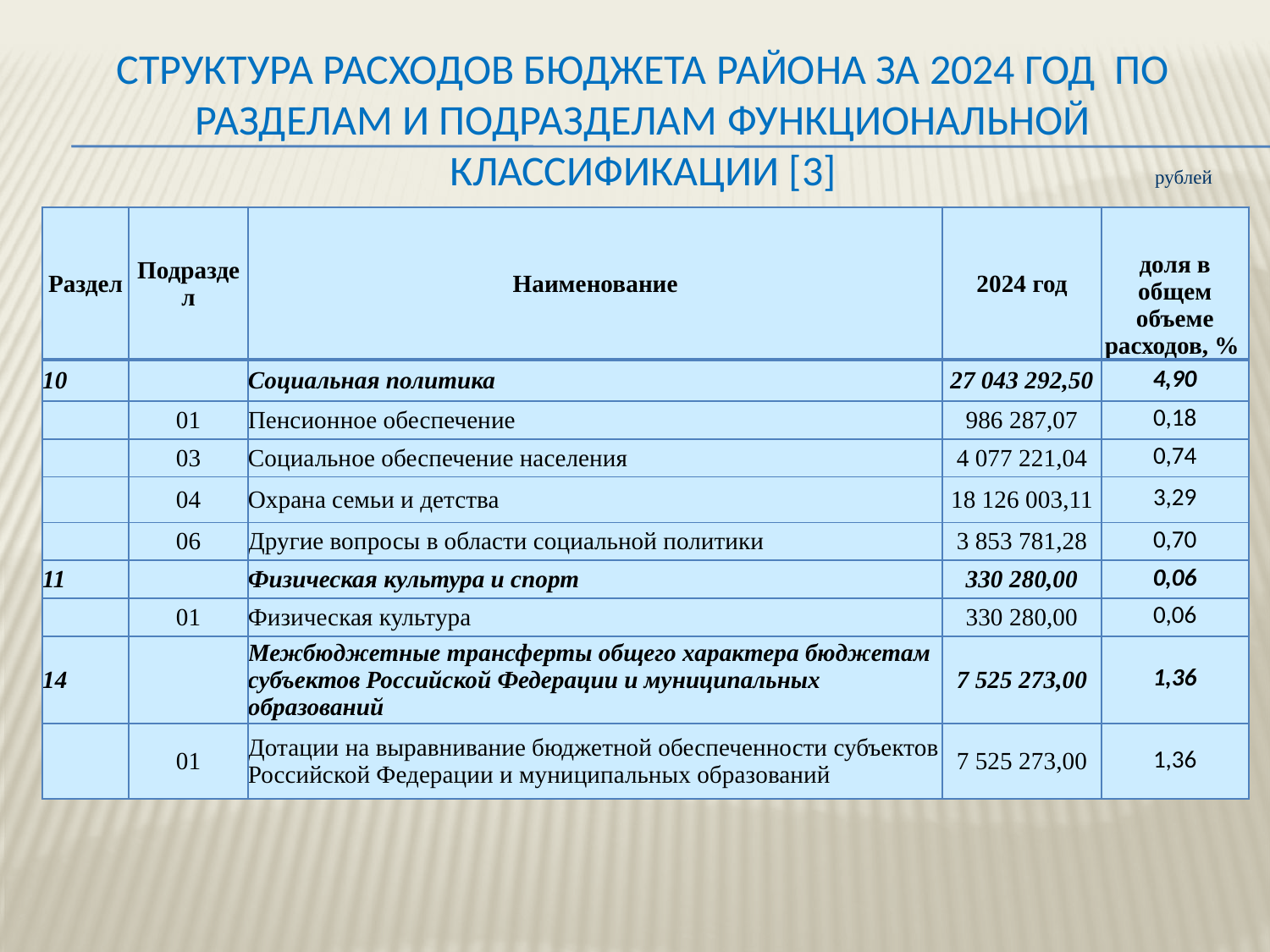

# Структура расходов бюджета района за 2024 год  по разделам и подразделам функциональной классификации [3]
рублей
| Раздел | Подраздел | Наименование | 2024 год | доля в общем объеме расходов, % |
| --- | --- | --- | --- | --- |
| 10 |  | Социальная политика | 27 043 292,50 | 4,90 |
|  | 01 | Пенсионное обеспечение | 986 287,07 | 0,18 |
|  | 03 | Социальное обеспечение населения | 4 077 221,04 | 0,74 |
|  | 04 | Охрана семьи и детства | 18 126 003,11 | 3,29 |
|  | 06 | Другие вопросы в области социальной политики | 3 853 781,28 | 0,70 |
| 11 |  | Физическая культура и спорт | 330 280,00 | 0,06 |
|  | 01 | Физическая культура | 330 280,00 | 0,06 |
| 14 |  | Межбюджетные трансферты общего характера бюджетам субъектов Российской Федерации и муниципальных образований | 7 525 273,00 | 1,36 |
|  | 01 | Дотации на выравнивание бюджетной обеспеченности субъектов Российской Федерации и муниципальных образований | 7 525 273,00 | 1,36 |